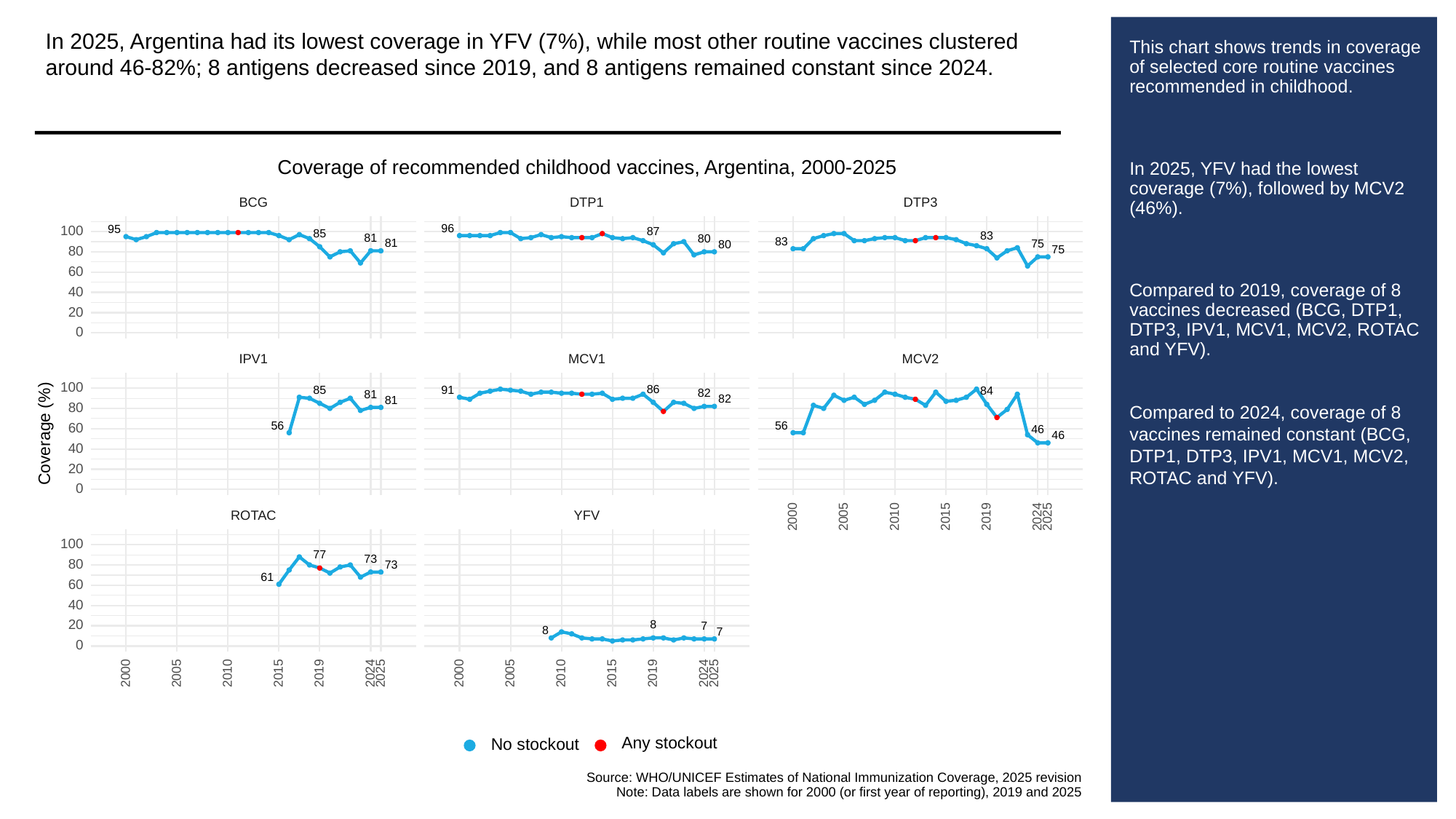

In 2025, Argentina had its lowest coverage in YFV (7%), while most other routine vaccines clustered around 46-82%; 8 antigens decreased since 2019, and 8 antigens remained constant since 2024.
# This chart shows trends in coverage of selected core routine vaccines recommended in childhood.

In 2025, YFV had the lowest coverage (7%), followed by MCV2 (46%).

Compared to 2019, coverage of 8 vaccines decreased (BCG, DTP1, DTP3, IPV1, MCV1, MCV2, ROTAC and YFV).

Compared to 2024, coverage of 8 vaccines remained constant (BCG, DTP1, DTP3, IPV1, MCV1, MCV2, ROTAC and YFV).

Coverage of recommended childhood vaccines, Argentina, 2000-2025
BCG
DTP3
DTP1

96
95
100
87
85

83

81

80

83

81
75
80

75

80

60

40

20

0

MCV1
MCV2
IPV1

100
86
91
85

84

82

81

82

81

80

56
56
60
Coverage (%)
46

46

40

20

0

ROTAC
YFV
2000
2005
2010
2015
2019
2024
2025

100

77

73

80
73

61

60

40

20
8
7

8
7

0

2000
2005
2010
2015
2019
2024
2025
2000
2005
2010
2015
2019
2024
2025
Any stockout
No stockout

Source: WHO/UNICEF Estimates of National Immunization Coverage, 2025 revision
Note: Data labels are shown for 2000 (or first year of reporting), 2019 and 2025